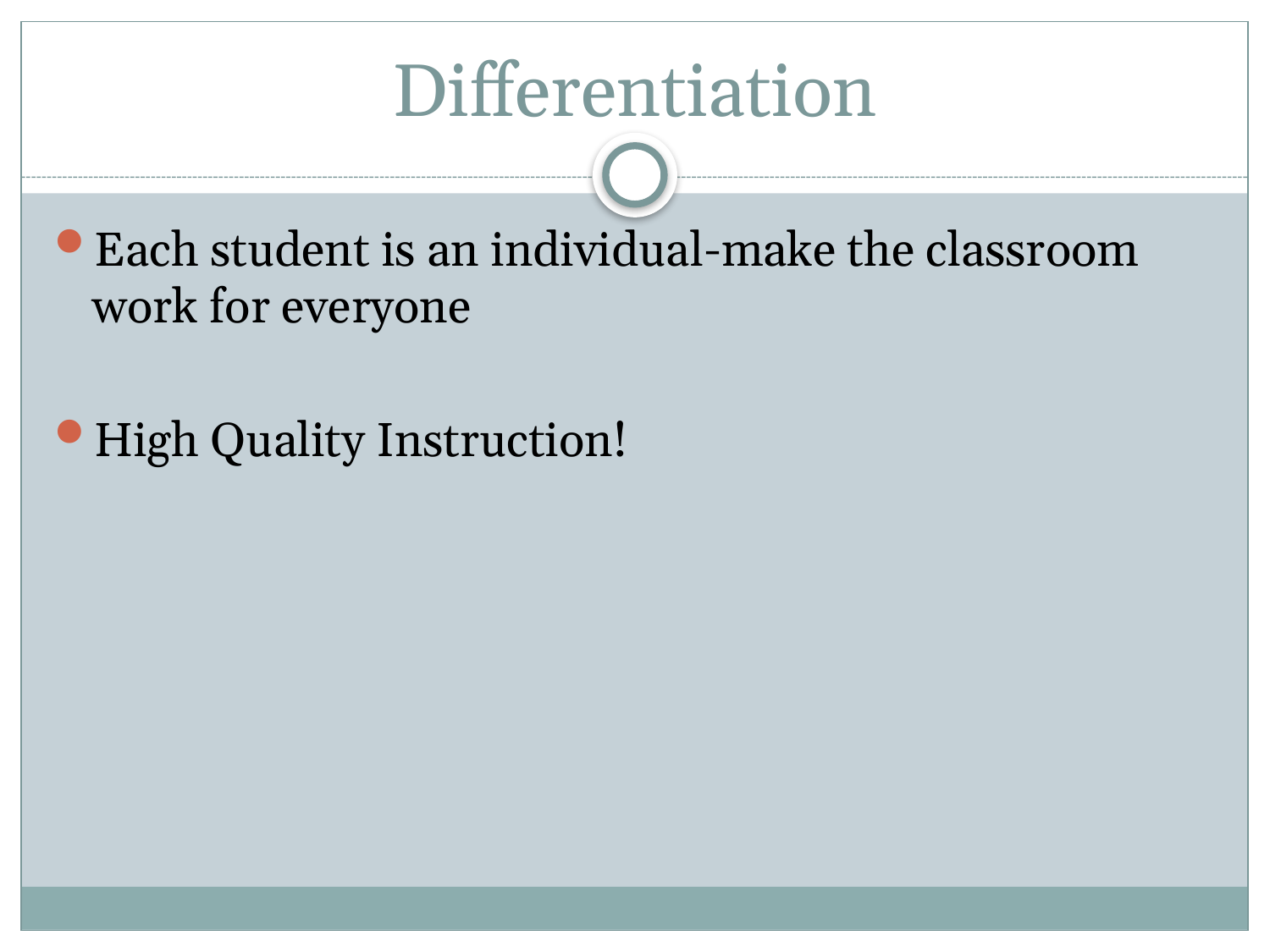

# Differentiation
Each student is an individual-make the classroom work for everyone

High Quality Instruction!